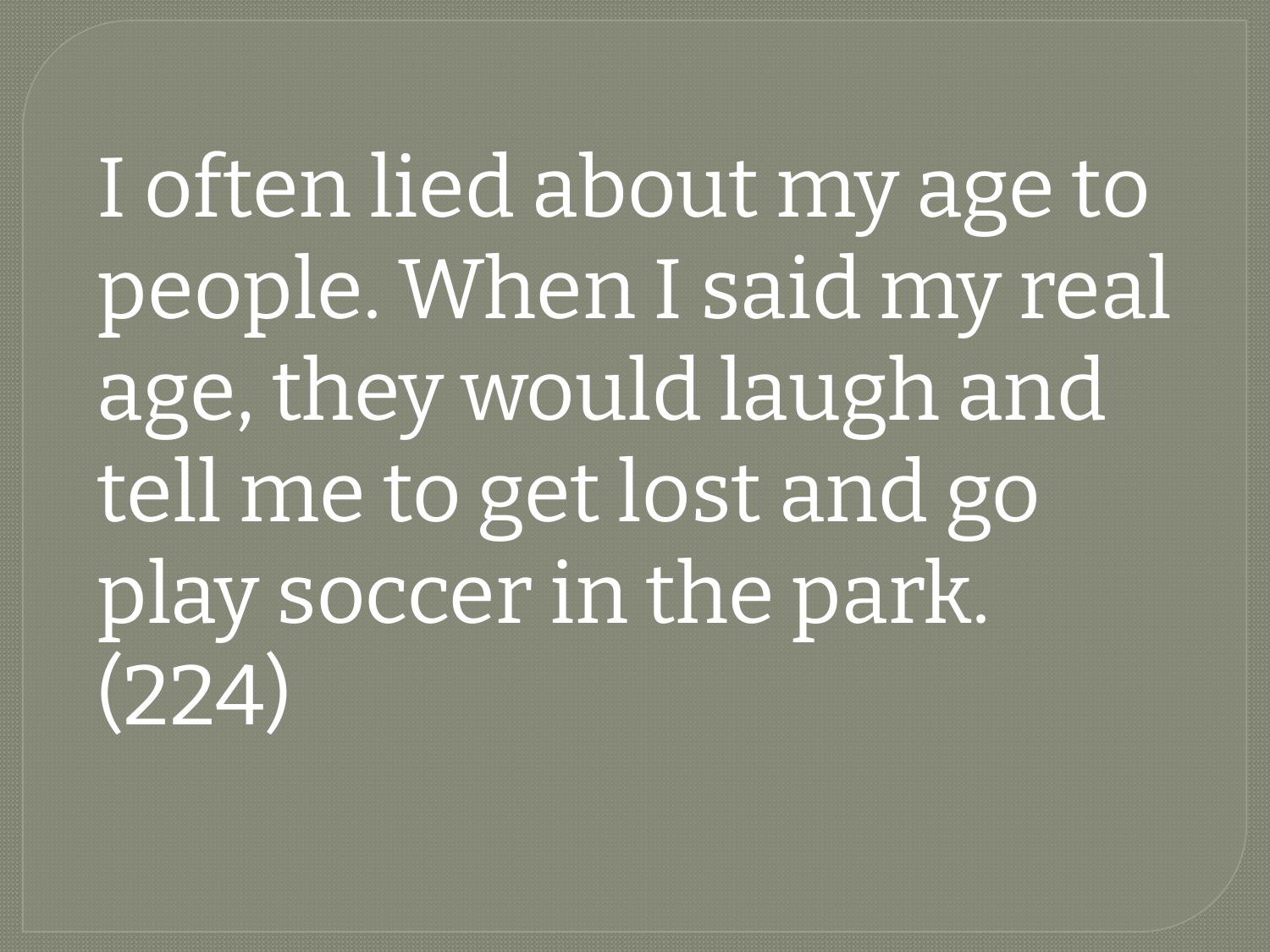

I often lied about my age to people. When I said my real age, they would laugh and tell me to get lost and go play soccer in the park. (224)